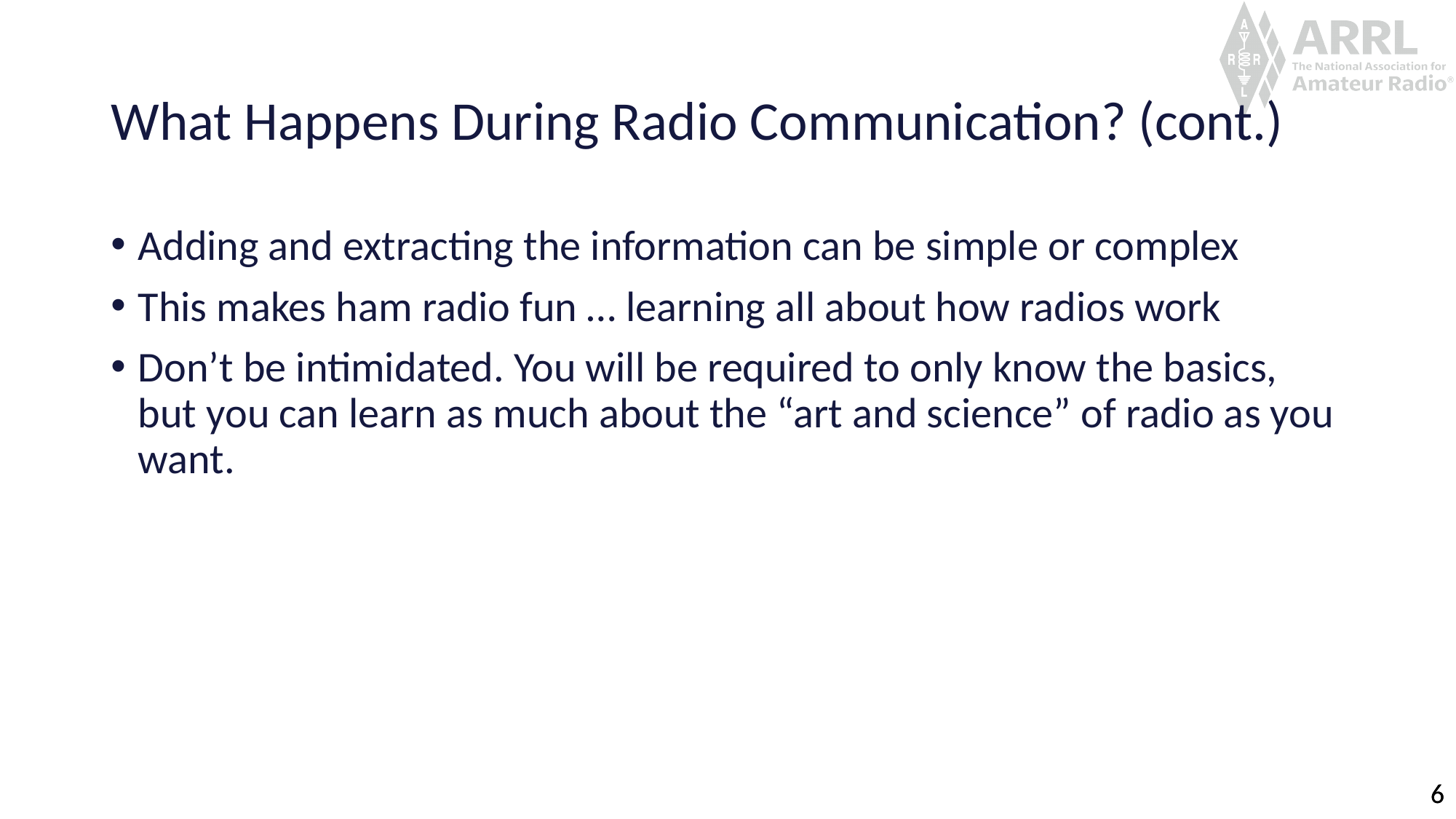

# What Happens During Radio Communication? (cont.)
Adding and extracting the information can be simple or complex
This makes ham radio fun … learning all about how radios work
Don’t be intimidated. You will be required to only know the basics, but you can learn as much about the “art and science” of radio as you want.